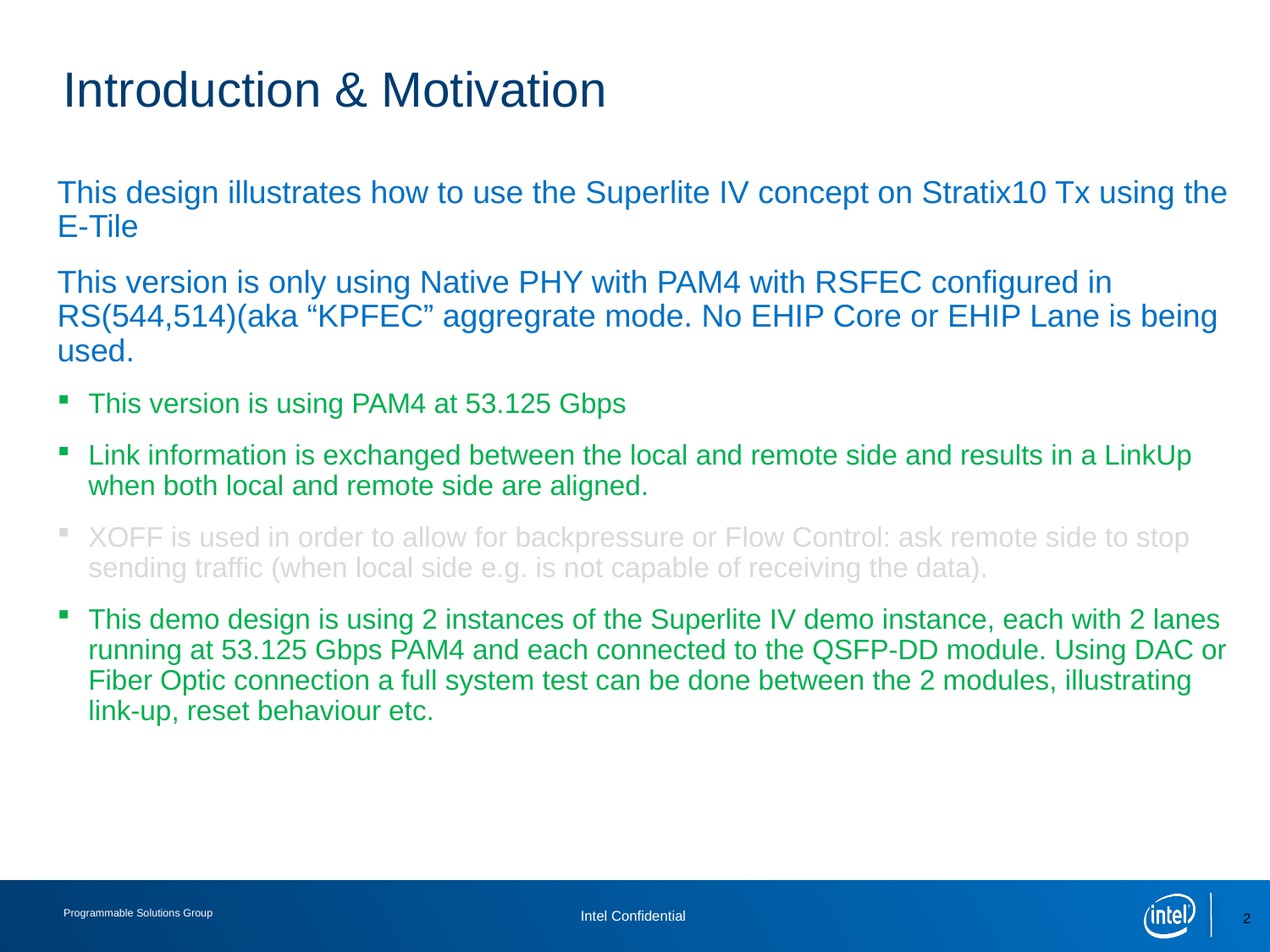

# Introduction & Motivation
This design illustrates how to use the Superlite IV concept on Stratix10 Tx using the E-Tile
This version is only using Native PHY with PAM4 with RSFEC configured in RS(544,514)(aka “KPFEC” aggregrate mode. No EHIP Core or EHIP Lane is being used.
This version is using PAM4 at 53.125 Gbps
Link information is exchanged between the local and remote side and results in a LinkUp when both local and remote side are aligned.
XOFF is used in order to allow for backpressure or Flow Control: ask remote side to stop sending traffic (when local side e.g. is not capable of receiving the data).
This demo design is using 2 instances of the Superlite IV demo instance, each with 2 lanes running at 53.125 Gbps PAM4 and each connected to the QSFP-DD module. Using DAC or Fiber Optic connection a full system test can be done between the 2 modules, illustrating link-up, reset behaviour etc.
2